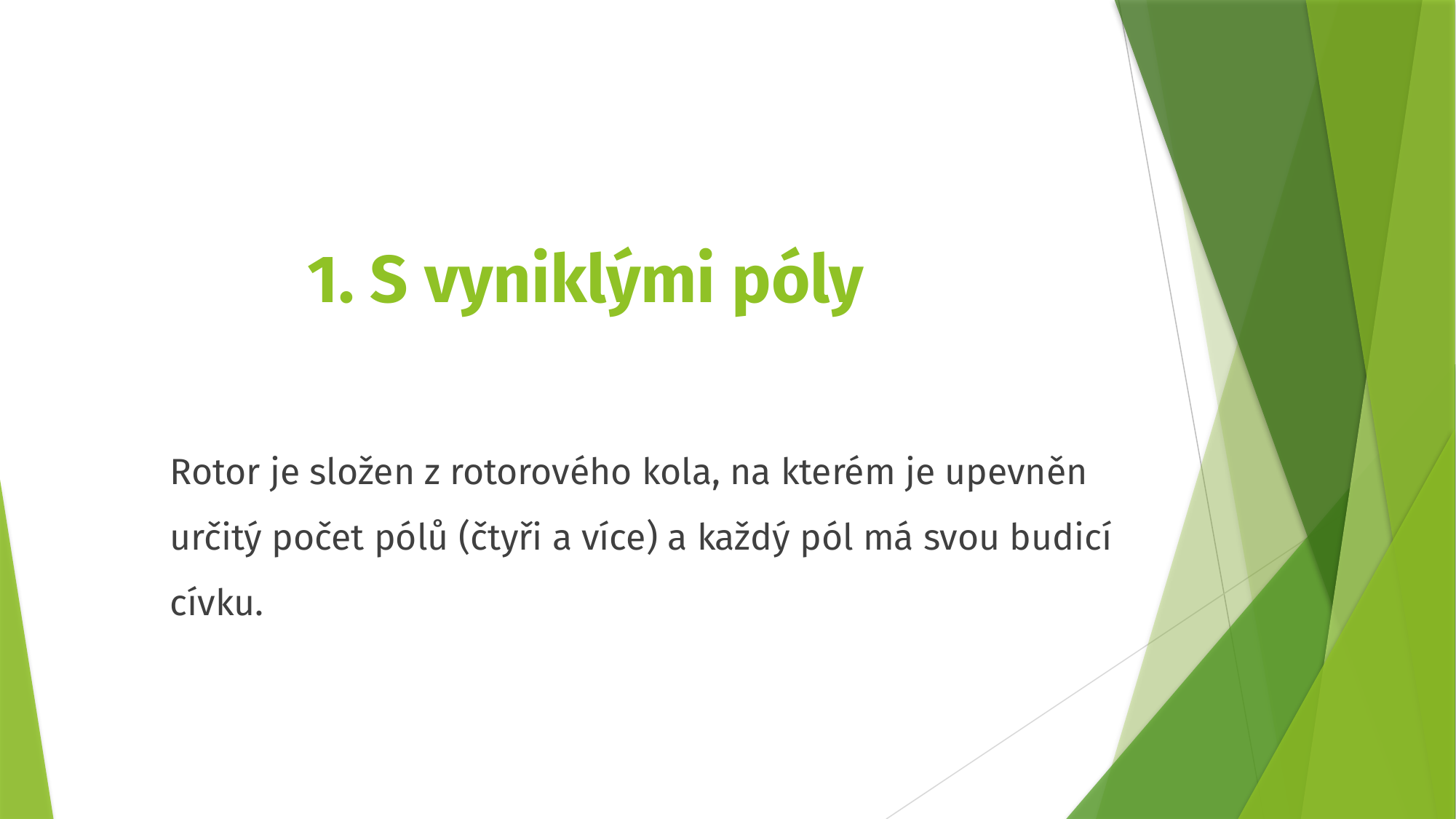

# 1. S vyniklými póly
Rotor je složen z rotorového kola, na kterém je upevněn určitý počet pólů (čtyři a více) a každý pól má svou budicí cívku.